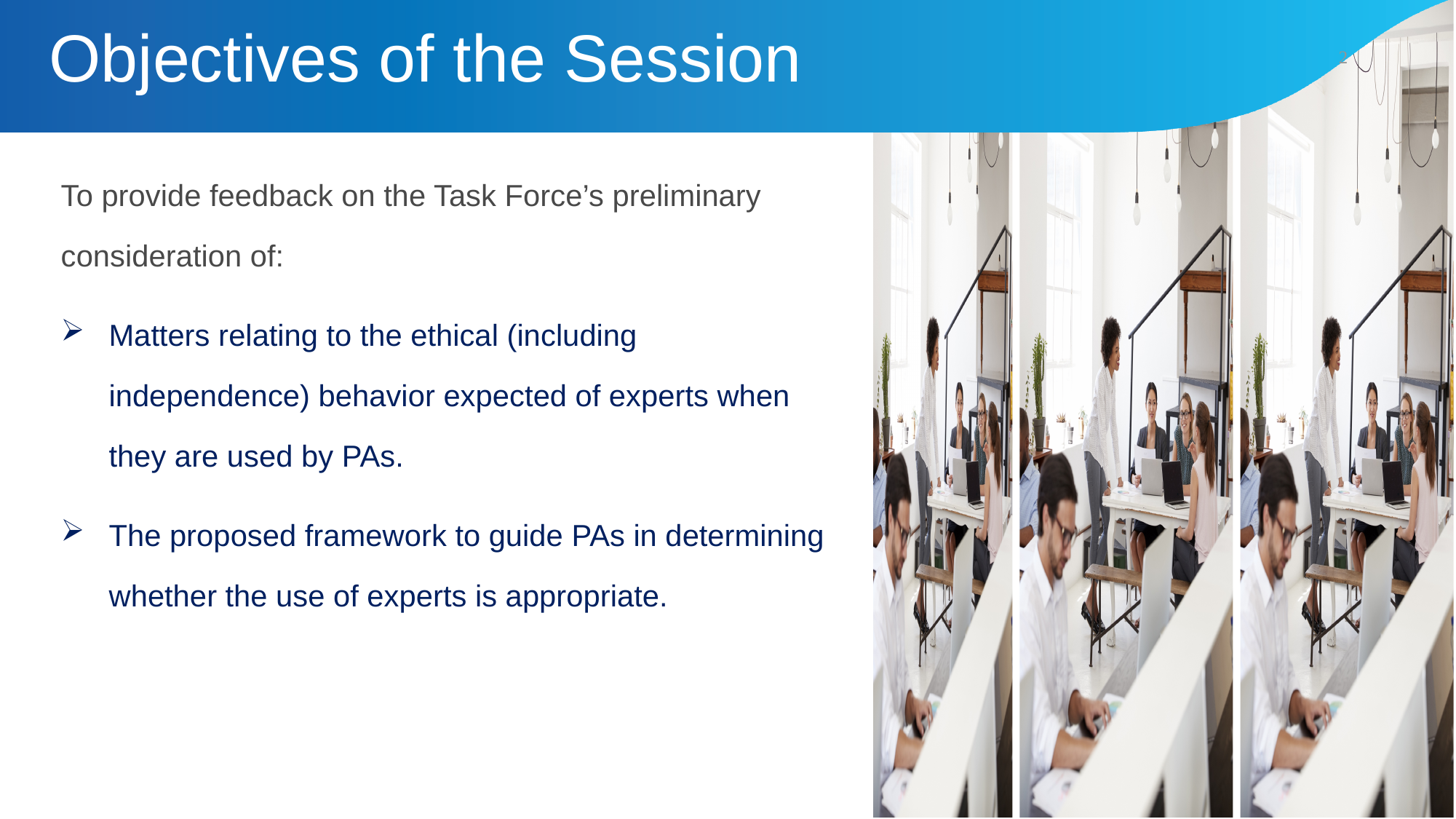

# Objectives of the Session
2
To provide feedback on the Task Force’s preliminary consideration of:
Matters relating to the ethical (including independence) behavior expected of experts when they are used by PAs.
The proposed framework to guide PAs in determining whether the use of experts is appropriate.